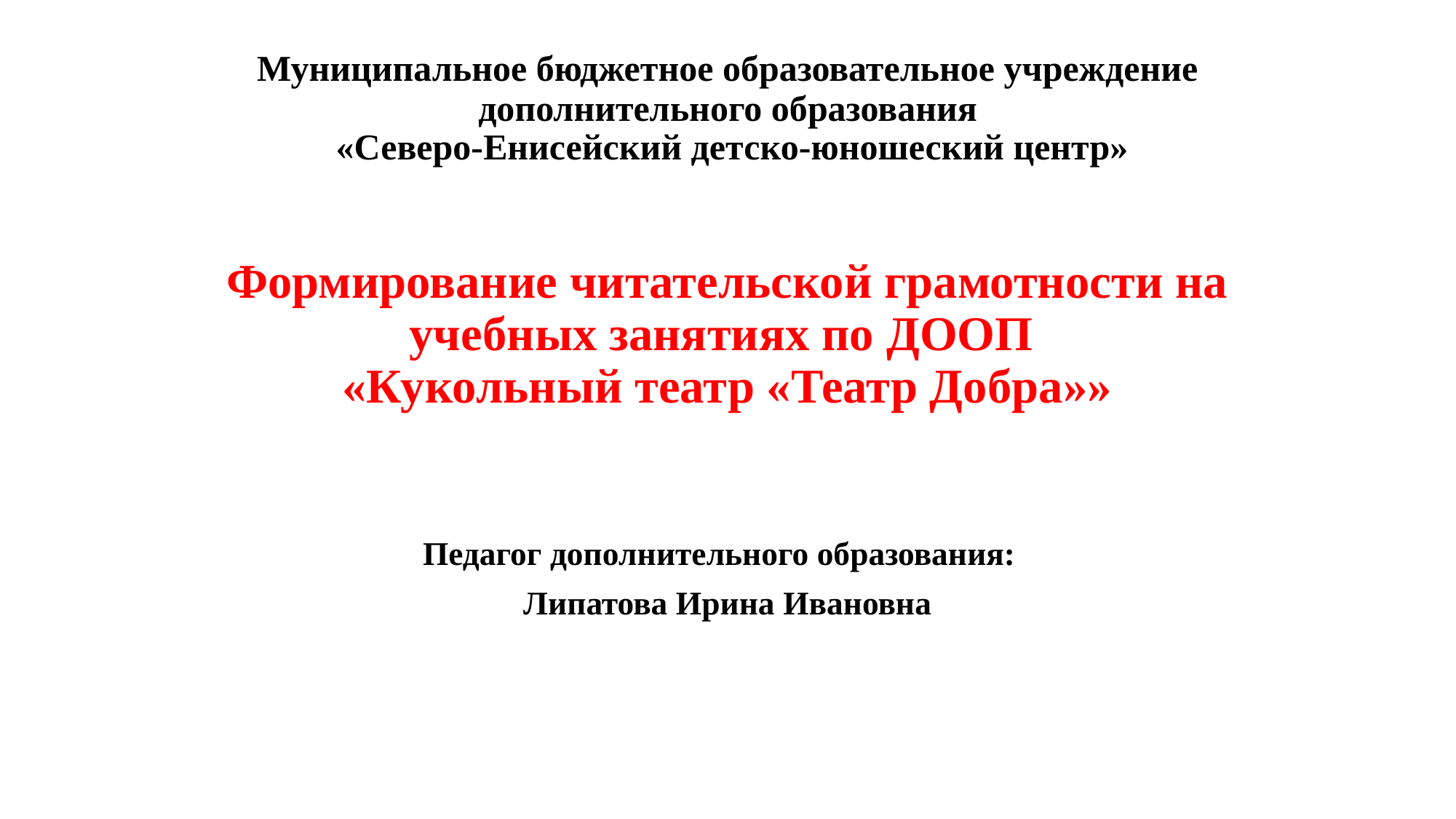

# Муниципальное бюджетное образовательное учреждение дополнительного образования «Северо-Енисейский детско-юношеский центр» Формирование читательской грамотности на учебных занятиях по ДООП «Кукольный театр «Театр Добра»»
Педагог дополнительного образования:
Липатова Ирина Ивановна